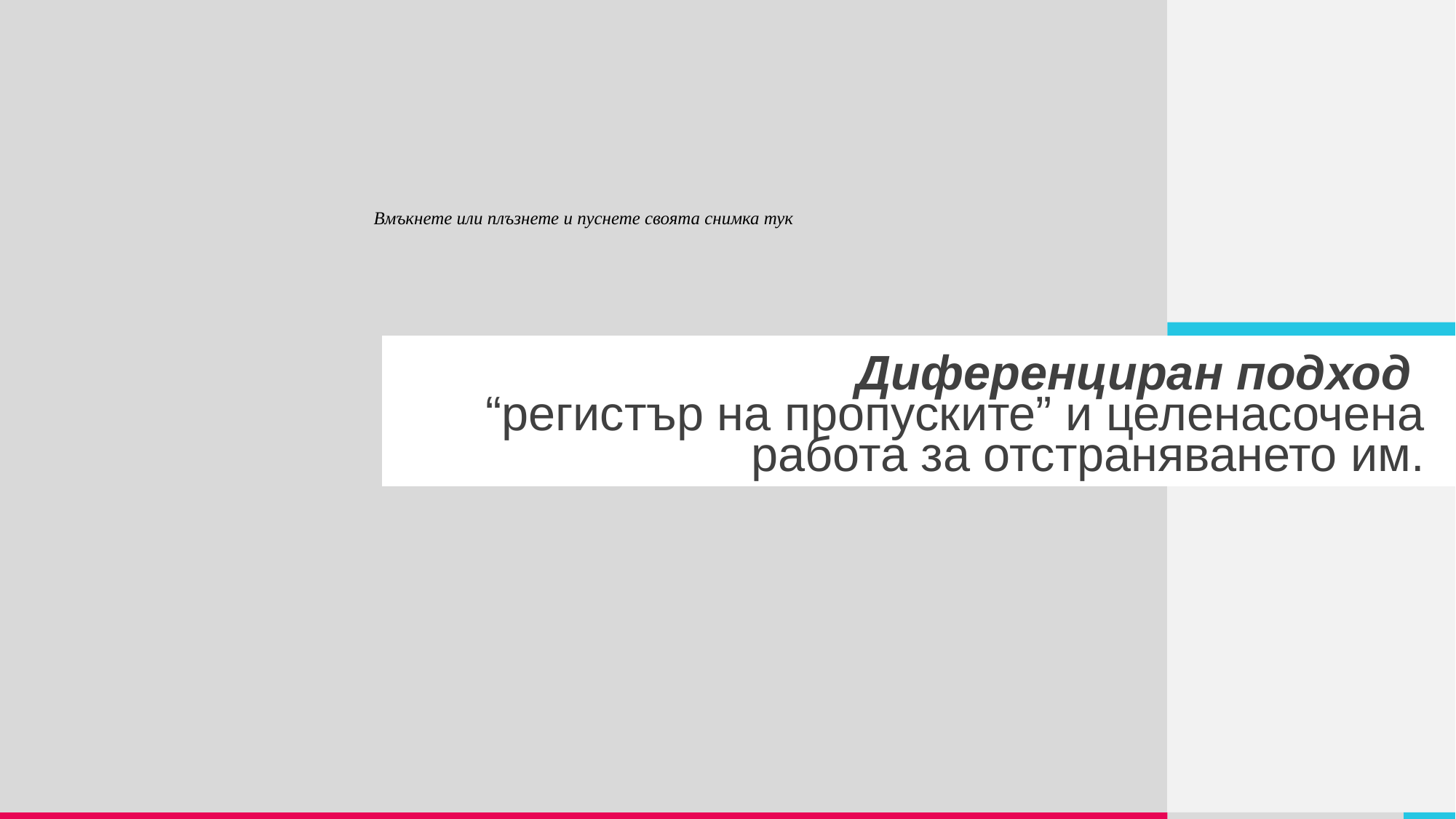

# Диференциран подход “регистър на пропуските” и целенасочена работа за отстраняването им.